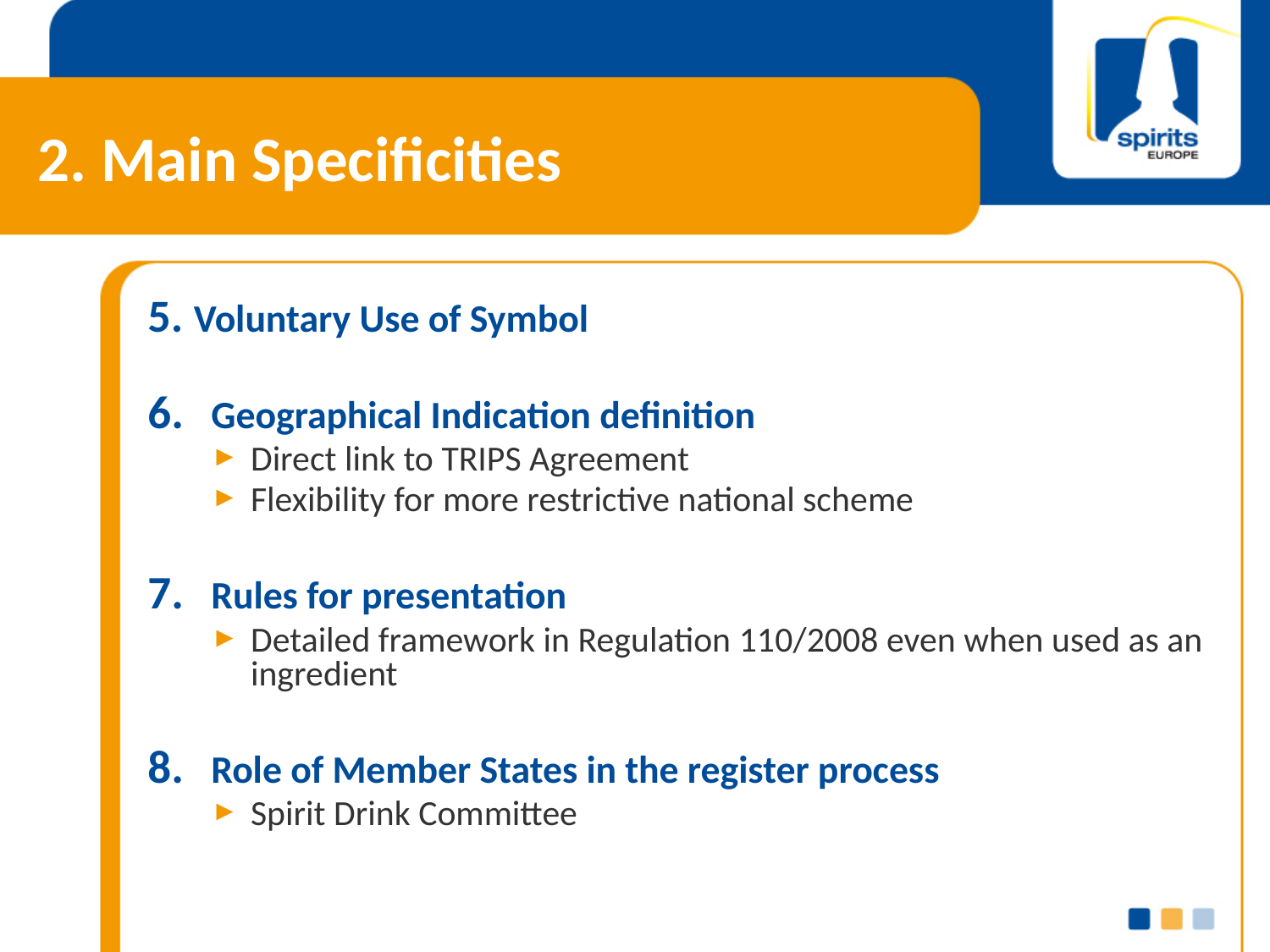

# 2. Main Specificities
5. Voluntary Use of Symbol

Geographical Indication definition
Direct link to TRIPS Agreement
Flexibility for more restrictive national scheme

Rules for presentation
Detailed framework in Regulation 110/2008 even when used as an ingredient

Role of Member States in the register process
Spirit Drink Committee